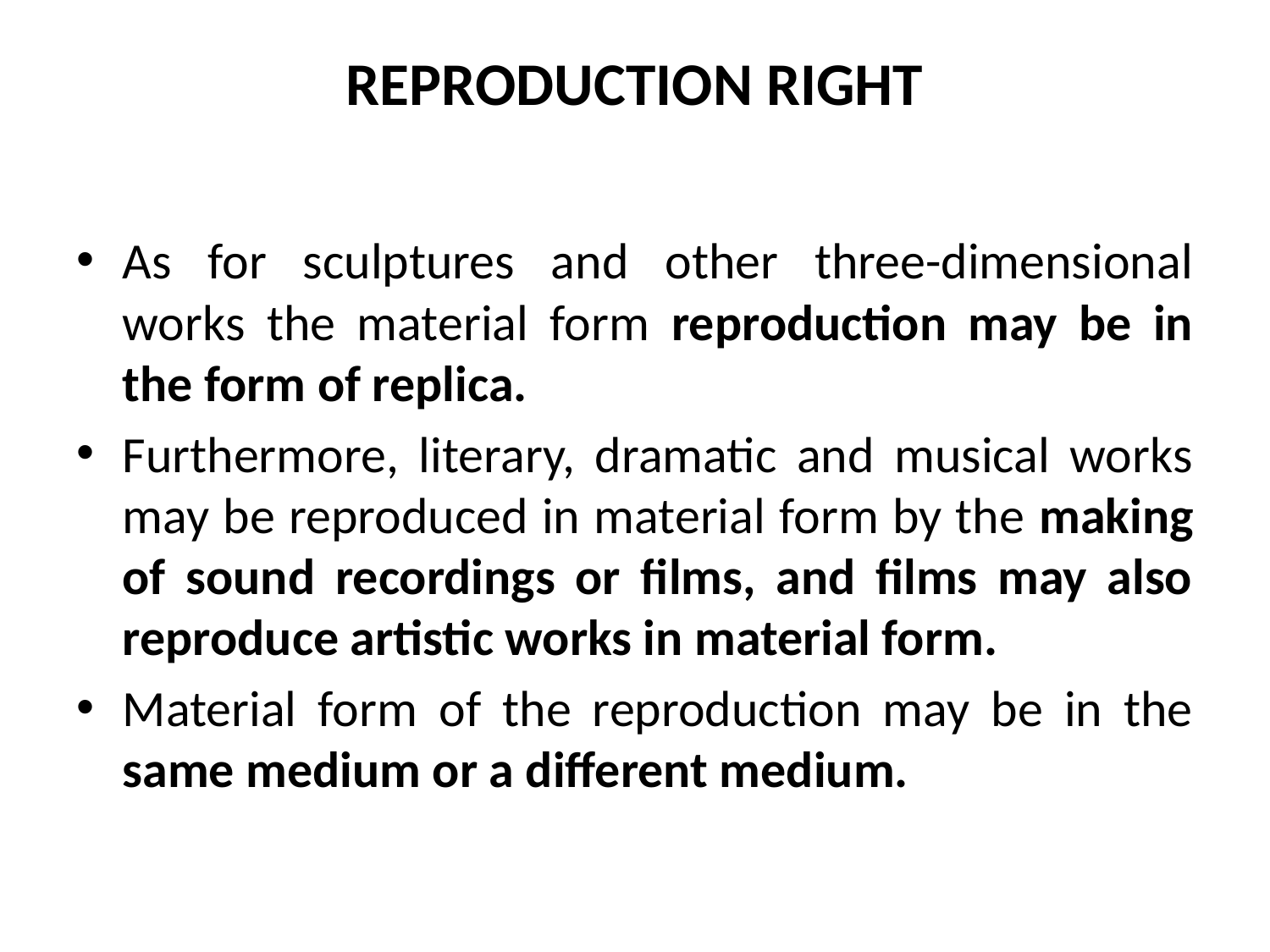

# REPRODUCTION RIGHT
As for sculptures and other three-dimensional works the material form reproduction may be in the form of replica.
Furthermore, literary, dramatic and musical works may be reproduced in material form by the making of sound recordings or films, and films may also reproduce artistic works in material form.
Material form of the reproduction may be in the same medium or a different medium.